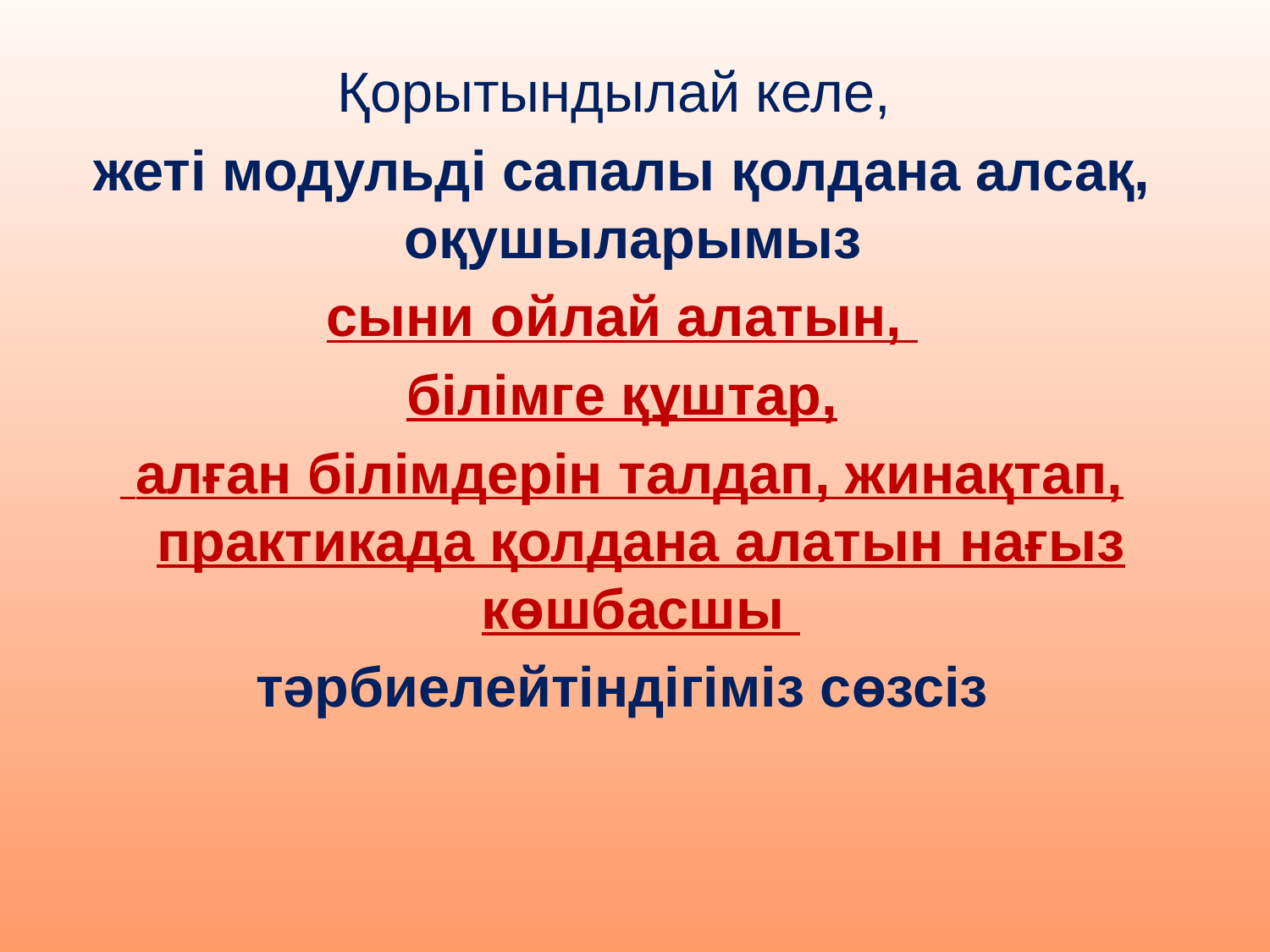

Қорытындылай келе,
жеті модульді сапалы қолдана алсақ, оқушыларымыз
сыни ойлай алатын,
білімге құштар,
 алған білімдерін талдап, жинақтап, практикада қолдана алатын нағыз көшбасшы
тәрбиелейтіндігіміз сөзсіз